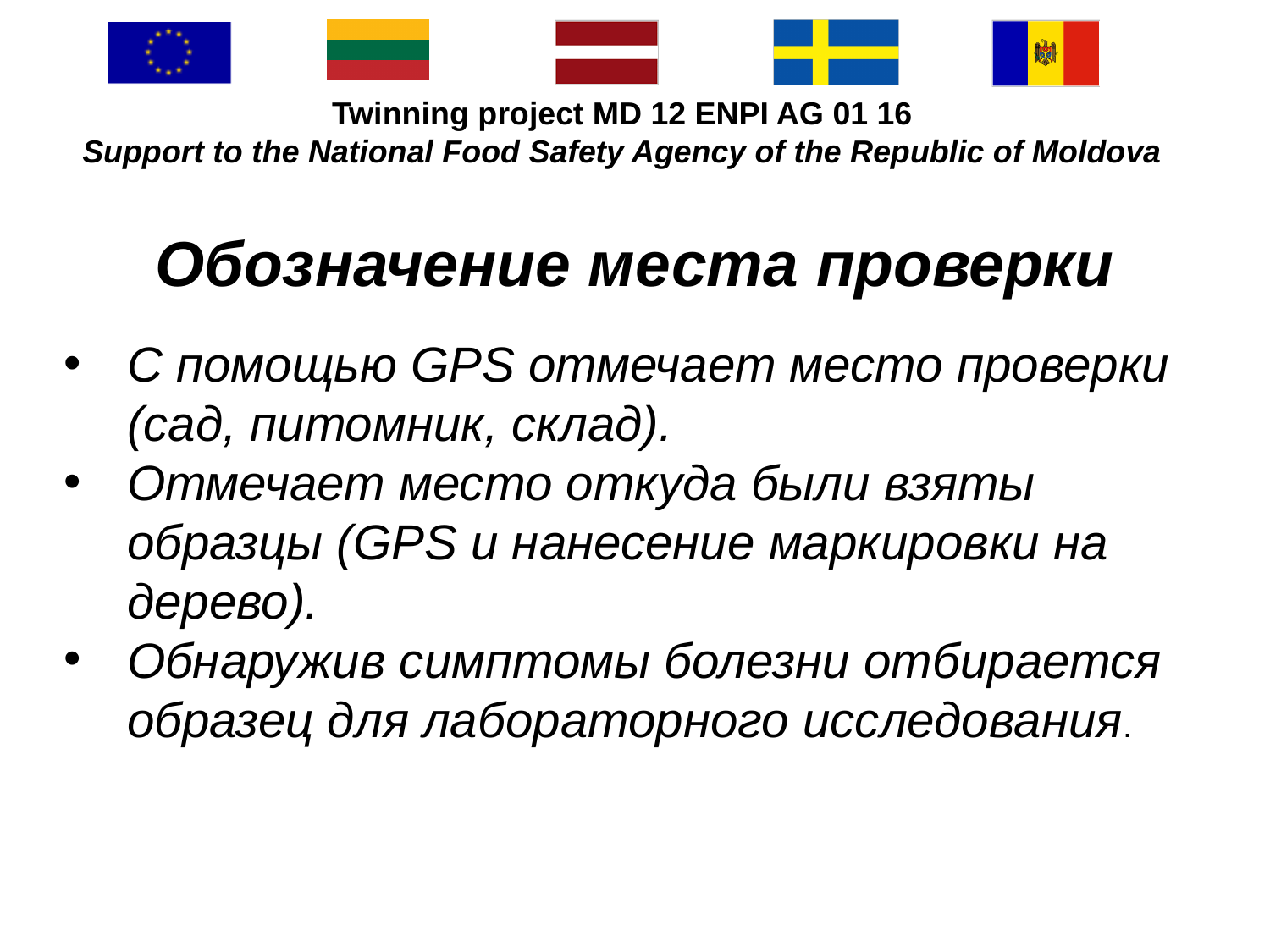

#
Обозначение места проверки
С помощью GPS отмечает место проверки (сад, питомник, склад).
Отмечает место откуда были взяты образцы (GPS и нанесение маркировки на дерево).
Обнаружив симптомы болезни отбирается образец для лабораторного исследования.